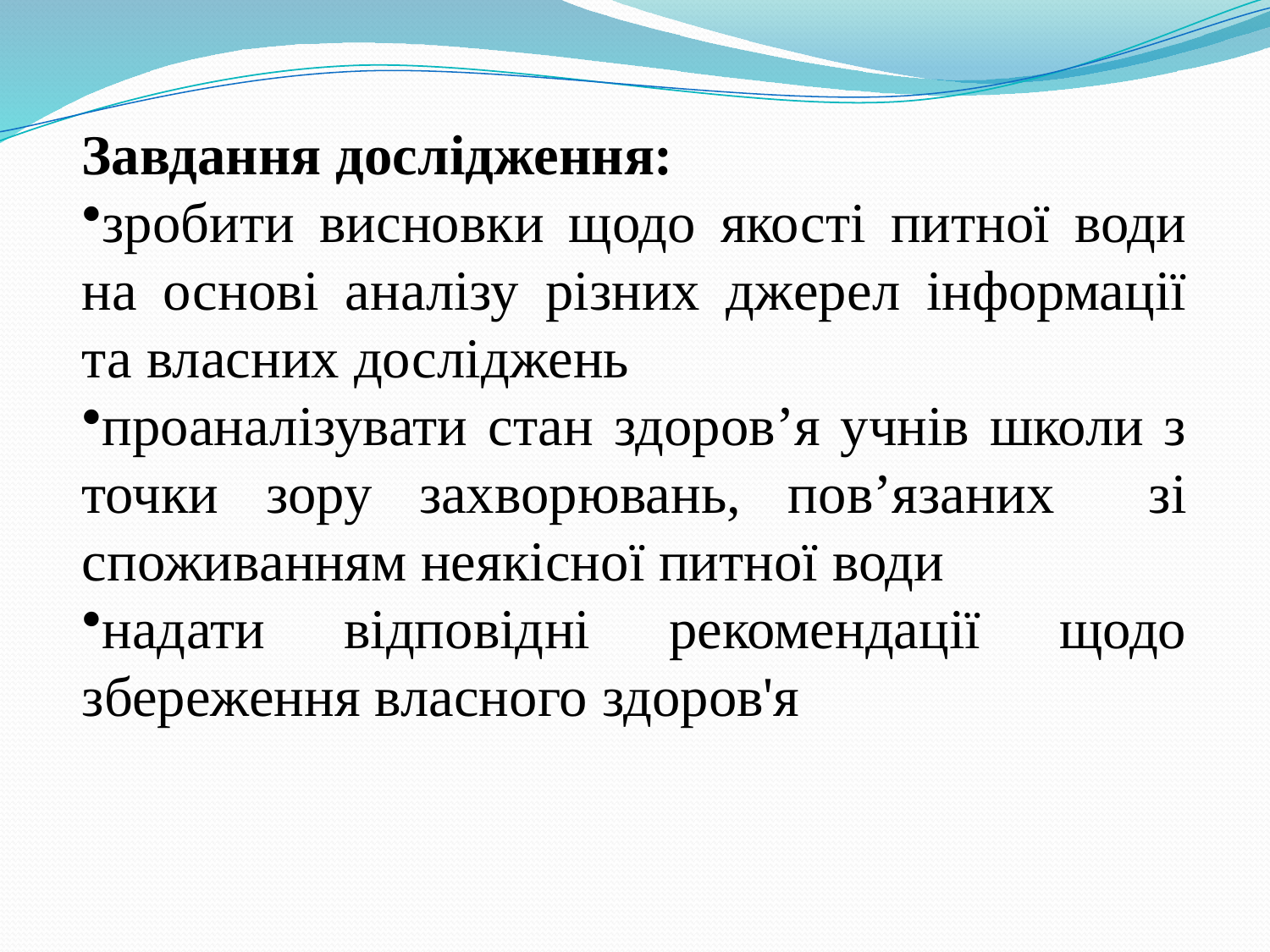

Завдання дослідження:
зробити висновки щодо якості питної води на основі аналізу різних джерел інформації та власних досліджень
проаналізувати стан здоров’я учнів школи з точки зору захворювань, пов’язаних  зі споживанням неякісної питної води
надати відповідні рекомендації щодо збереження власного здоров'я